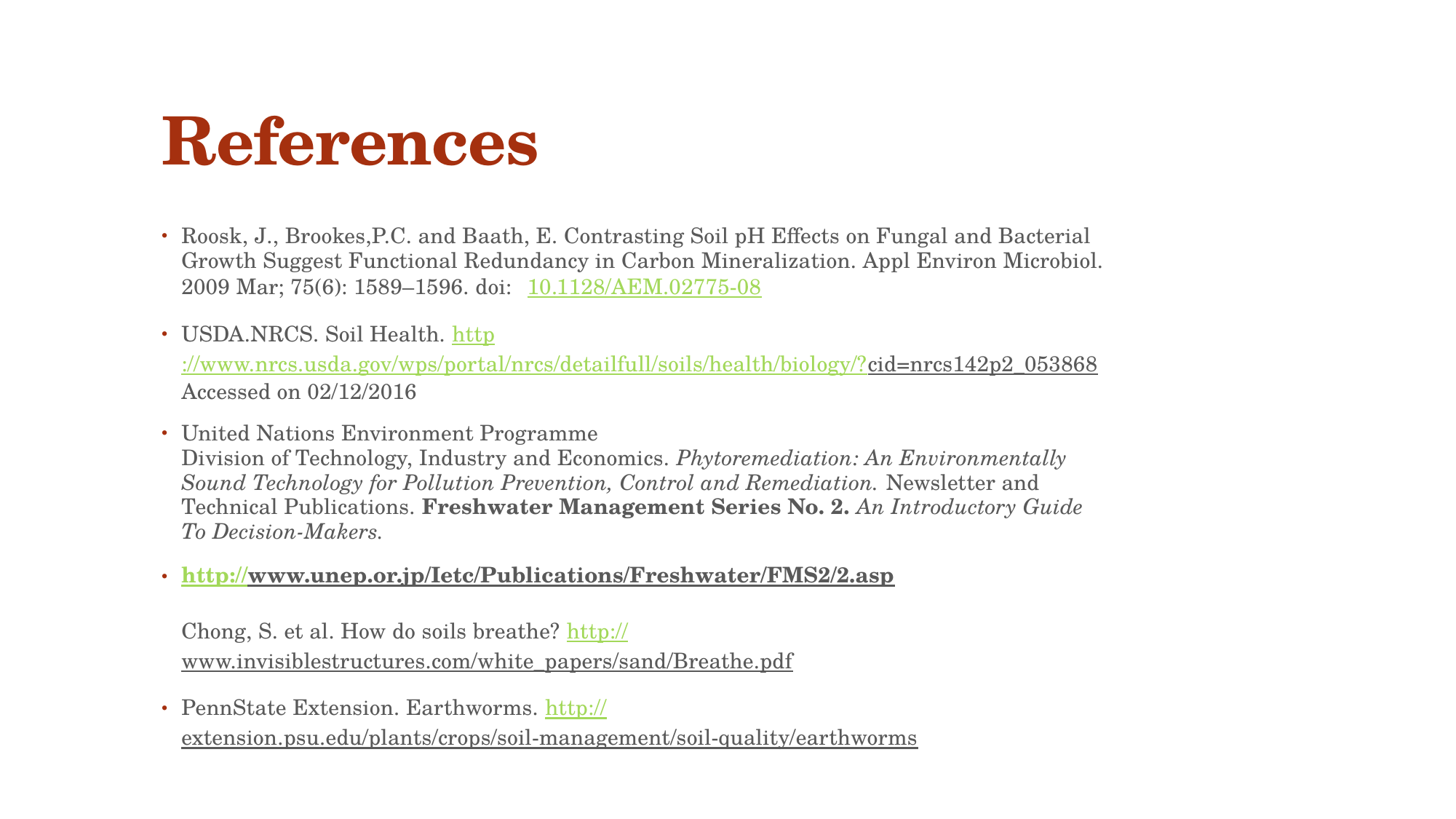

# References
Roosk, J., Brookes,P.C. and Baath, E. Contrasting Soil pH Effects on Fungal and Bacterial Growth Suggest Functional Redundancy in Carbon Mineralization. Appl Environ Microbiol. 2009 Mar; 75(6): 1589–1596. doi:  10.1128/AEM.02775-08
USDA.NRCS. Soil Health. http://www.nrcs.usda.gov/wps/portal/nrcs/detailfull/soils/health/biology/?cid=nrcs142p2_053868 Accessed on 02/12/2016
United Nations Environment Programme
Division of Technology, Industry and Economics. Phytoremediation: An Environmentally Sound Technology for Pollution Prevention, Control and Remediation. Newsletter and Technical Publications. Freshwater Management Series No. 2. An Introductory Guide To Decision-Makers.
http://www.unep.or.jp/Ietc/Publications/Freshwater/FMS2/2.asp
Chong, S. et al. How do soils breathe? http://www.invisiblestructures.com/white_papers/sand/Breathe.pdf
PennState Extension. Earthworms. http://extension.psu.edu/plants/crops/soil-management/soil-quality/earthworms
Dr.IEcheverry, HE, CHS, CAMS, KSU_2nd3637
22